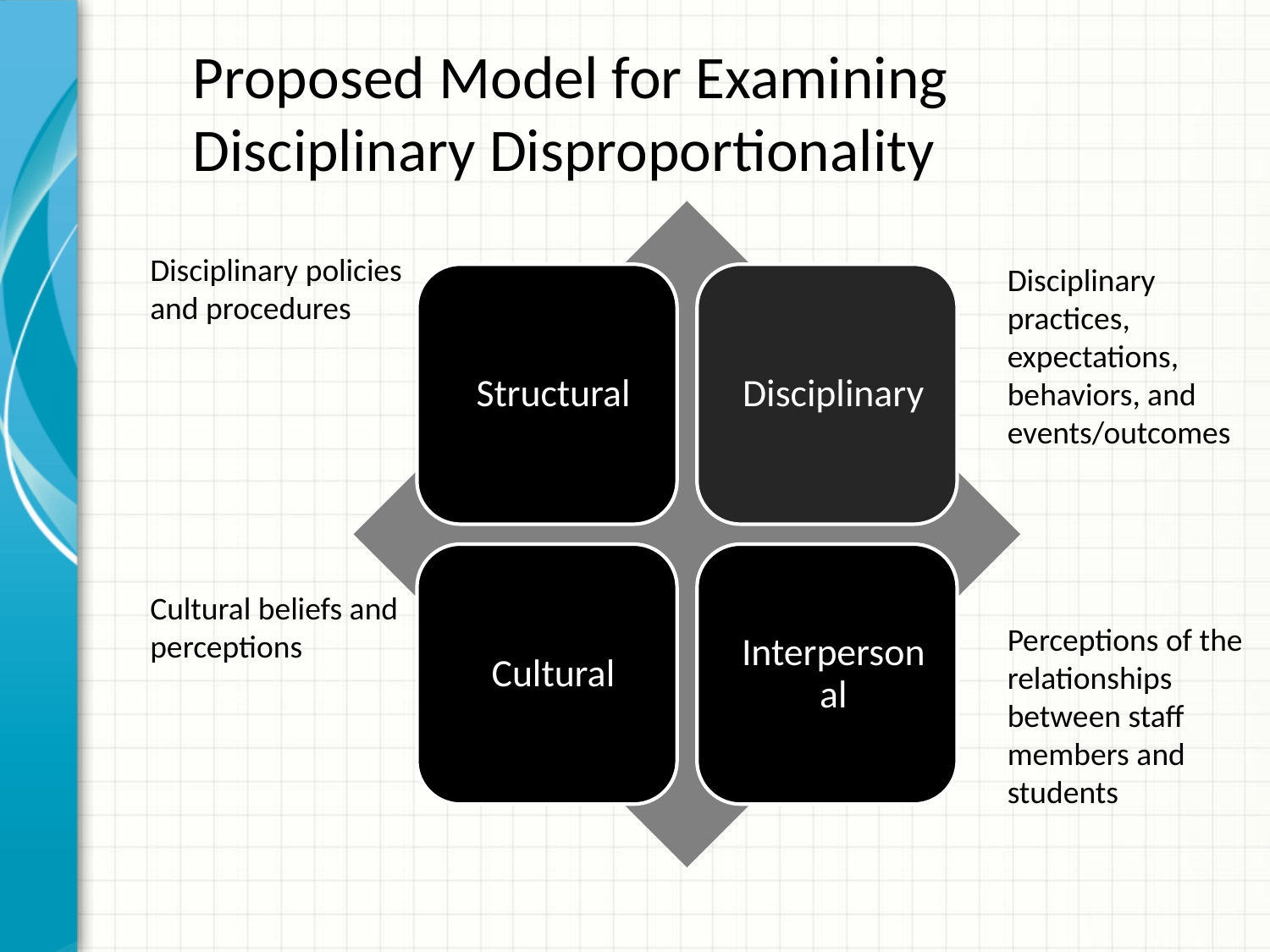

# Proposed Model for Examining Disciplinary Disproportionality
Structural
Disciplinary
Cultural
Interpersonal
Disciplinary policies and procedures
Disciplinary practices, expectations, behaviors, and events/outcomes
Cultural beliefs and perceptions
Perceptions of the relationships between staff members and students